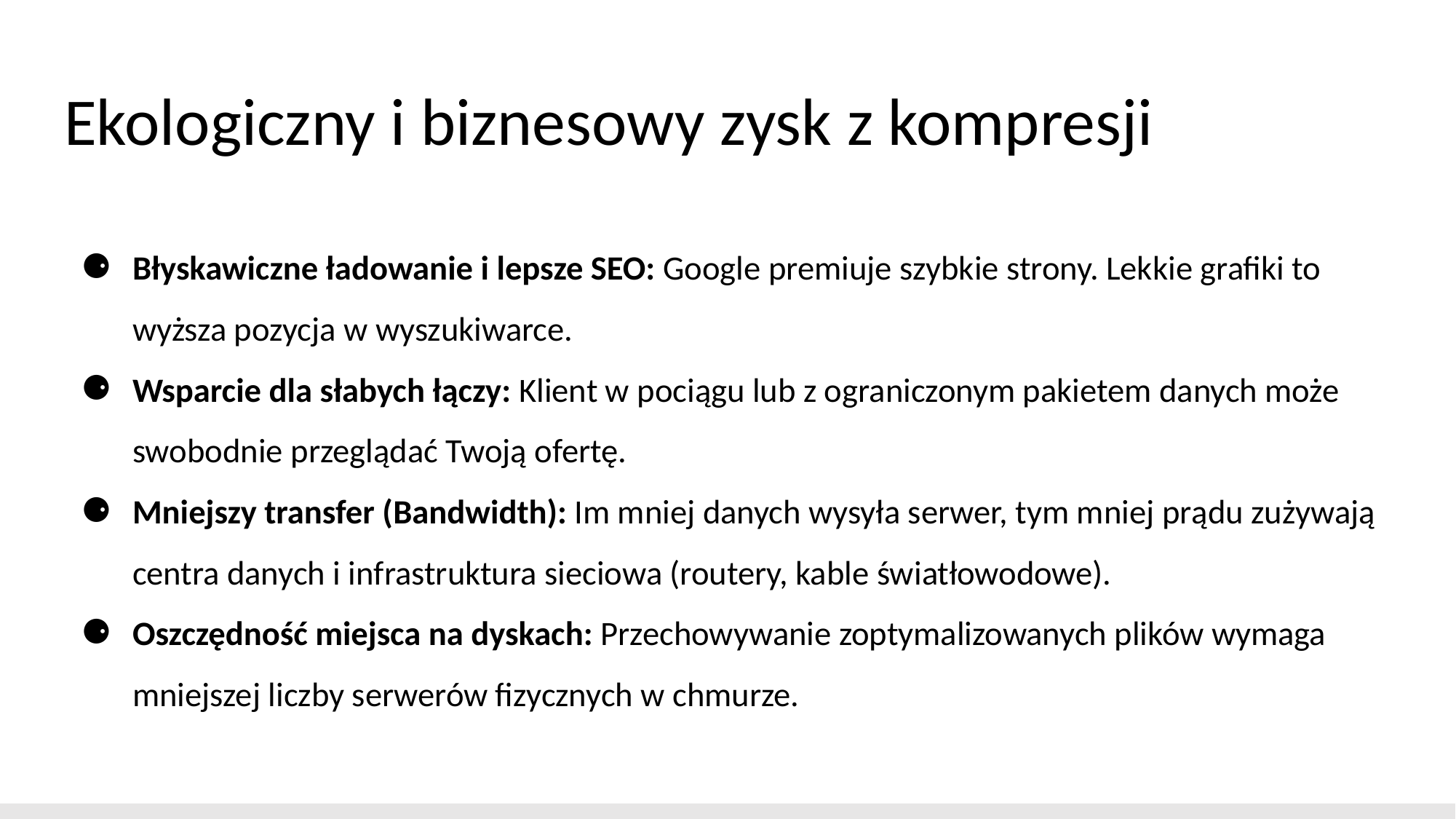

# Ekologiczny i biznesowy zysk z kompresji
Błyskawiczne ładowanie i lepsze SEO: Google premiuje szybkie strony. Lekkie grafiki to wyższa pozycja w wyszukiwarce.
Wsparcie dla słabych łączy: Klient w pociągu lub z ograniczonym pakietem danych może swobodnie przeglądać Twoją ofertę.
Mniejszy transfer (Bandwidth): Im mniej danych wysyła serwer, tym mniej prądu zużywają centra danych i infrastruktura sieciowa (routery, kable światłowodowe).
Oszczędność miejsca na dyskach: Przechowywanie zoptymalizowanych plików wymaga mniejszej liczby serwerów fizycznych w chmurze.